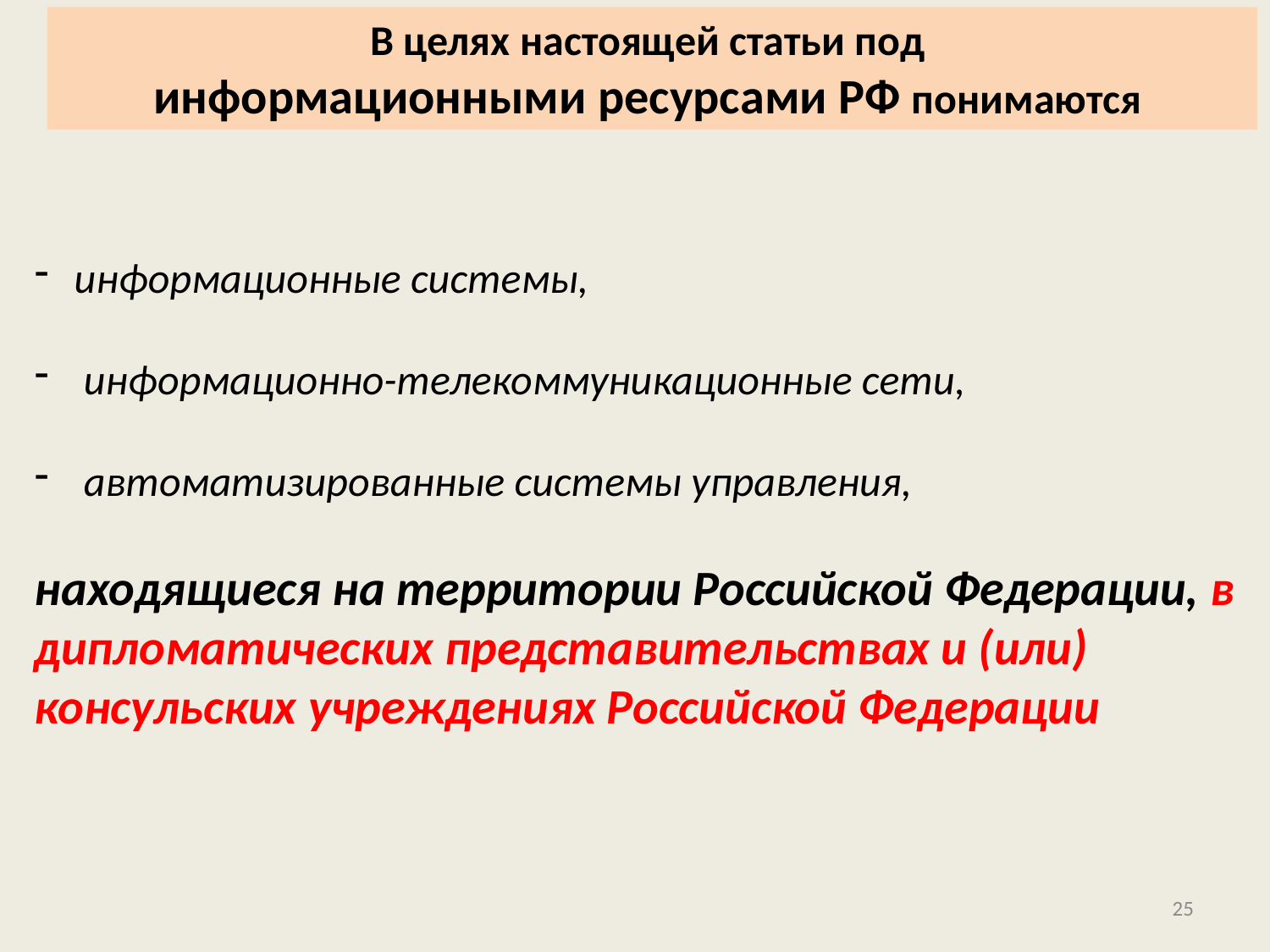

В целях настоящей статьи под
информационными ресурсами РФ понимаются

информационные системы,

 информационно-телекоммуникационные сети,

 автоматизированные системы управления,

находящиеся на территории Российской Федерации, в дипломатических представительствах и (или) консульских учреждениях Российской Федерации
25